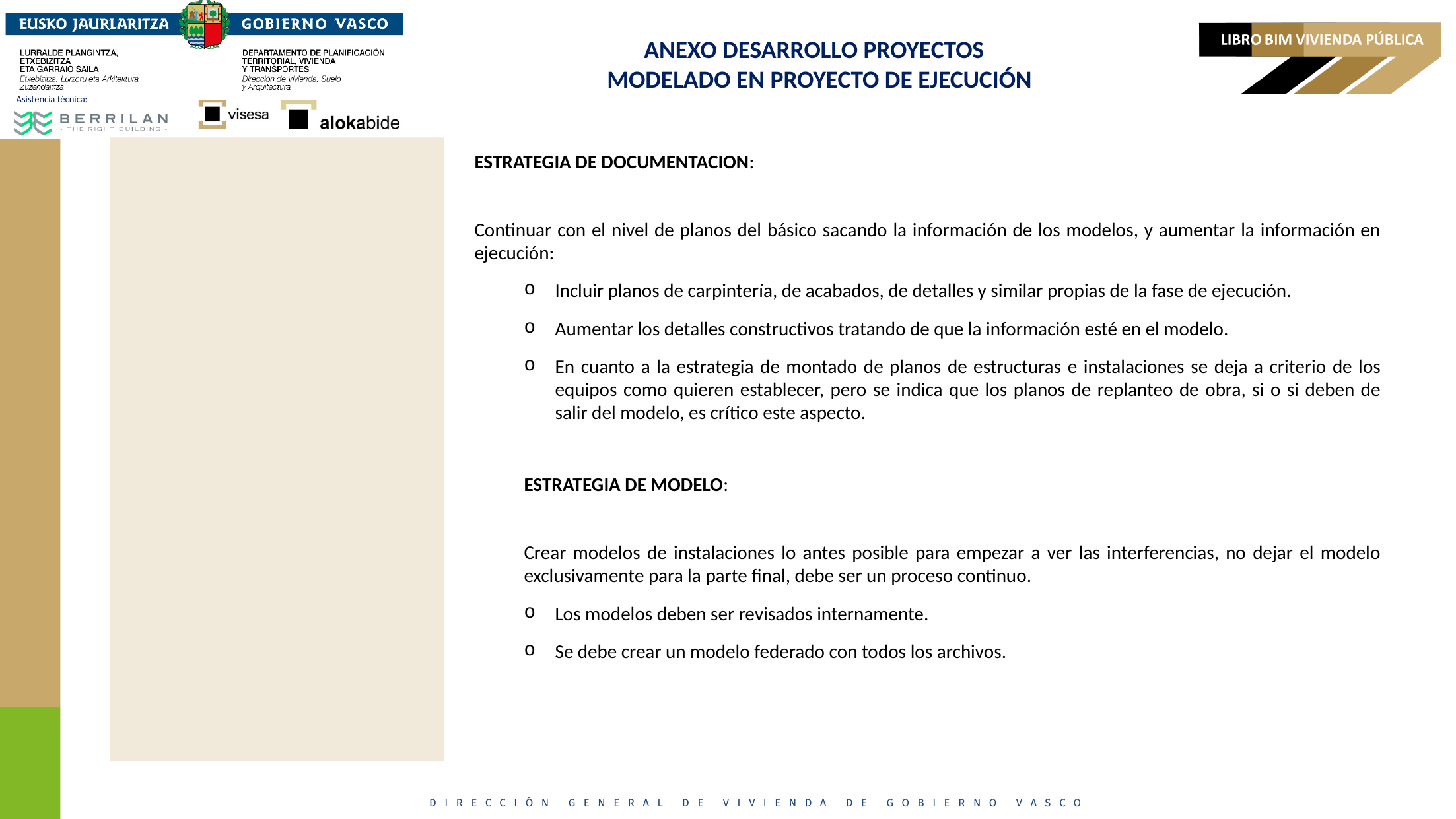

# ANEXO DESARROLLO PROYECTOS MODELADO EN PROYECTO DE EJECUCIÓN
ESTRATEGIA DE DOCUMENTACION:

Continuar con el nivel de planos del básico sacando la información de los modelos, y aumentar la información en ejecución:
Incluir planos de carpintería, de acabados, de detalles y similar propias de la fase de ejecución.
Aumentar los detalles constructivos tratando de que la información esté en el modelo.
En cuanto a la estrategia de montado de planos de estructuras e instalaciones se deja a criterio de los equipos como quieren establecer, pero se indica que los planos de replanteo de obra, si o si deben de salir del modelo, es crítico este aspecto.

ESTRATEGIA DE MODELO:

Crear modelos de instalaciones lo antes posible para empezar a ver las interferencias, no dejar el modelo exclusivamente para la parte final, debe ser un proceso continuo.
Los modelos deben ser revisados internamente.
Se debe crear un modelo federado con todos los archivos.